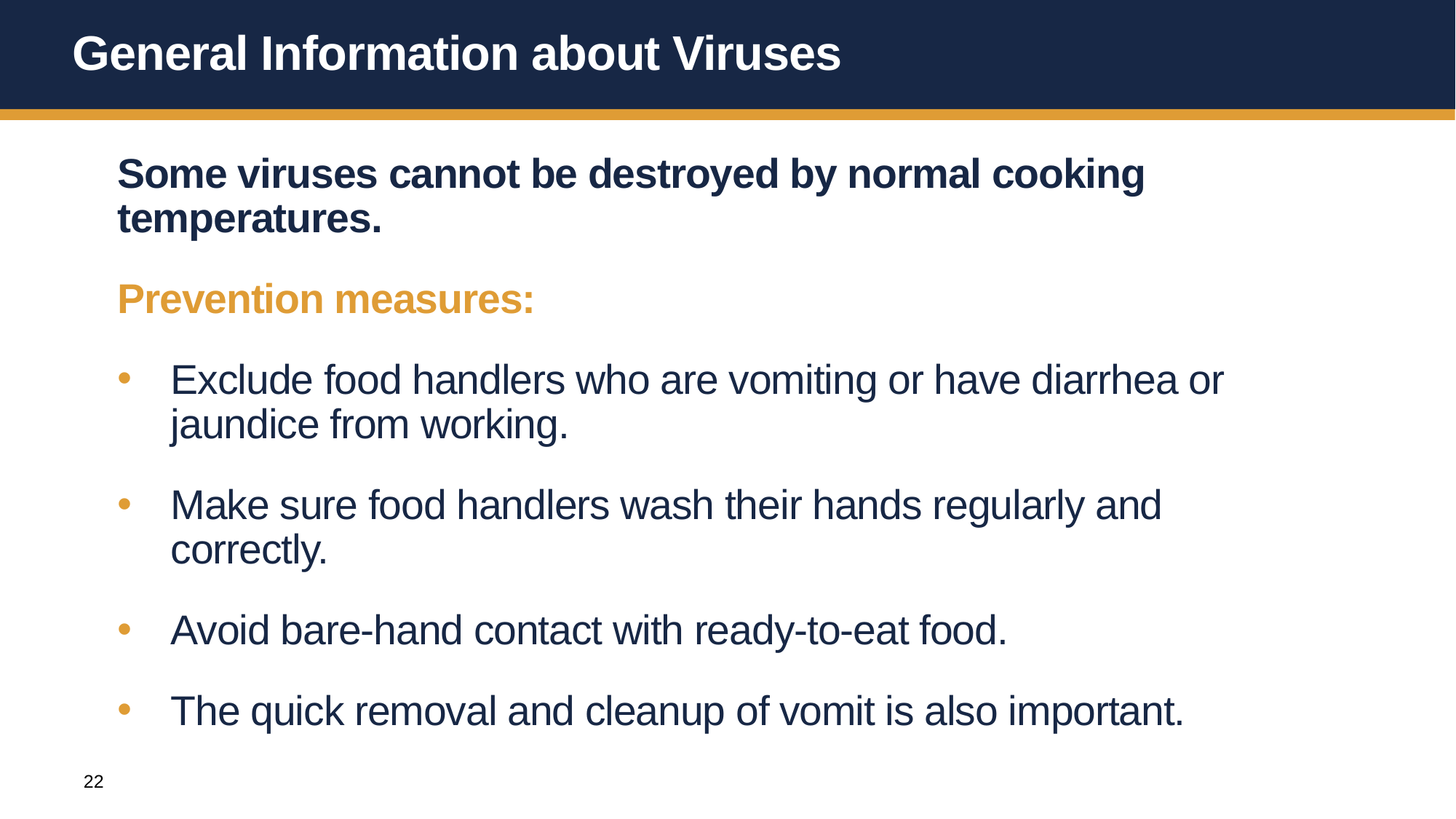

# General Information about Viruses
Some viruses cannot be destroyed by normal cooking temperatures.
Prevention measures:
Exclude food handlers who are vomiting or have diarrhea or jaundice from working.
Make sure food handlers wash their hands regularly and correctly.
Avoid bare-hand contact with ready-to-eat food.
The quick removal and cleanup of vomit is also important.

22